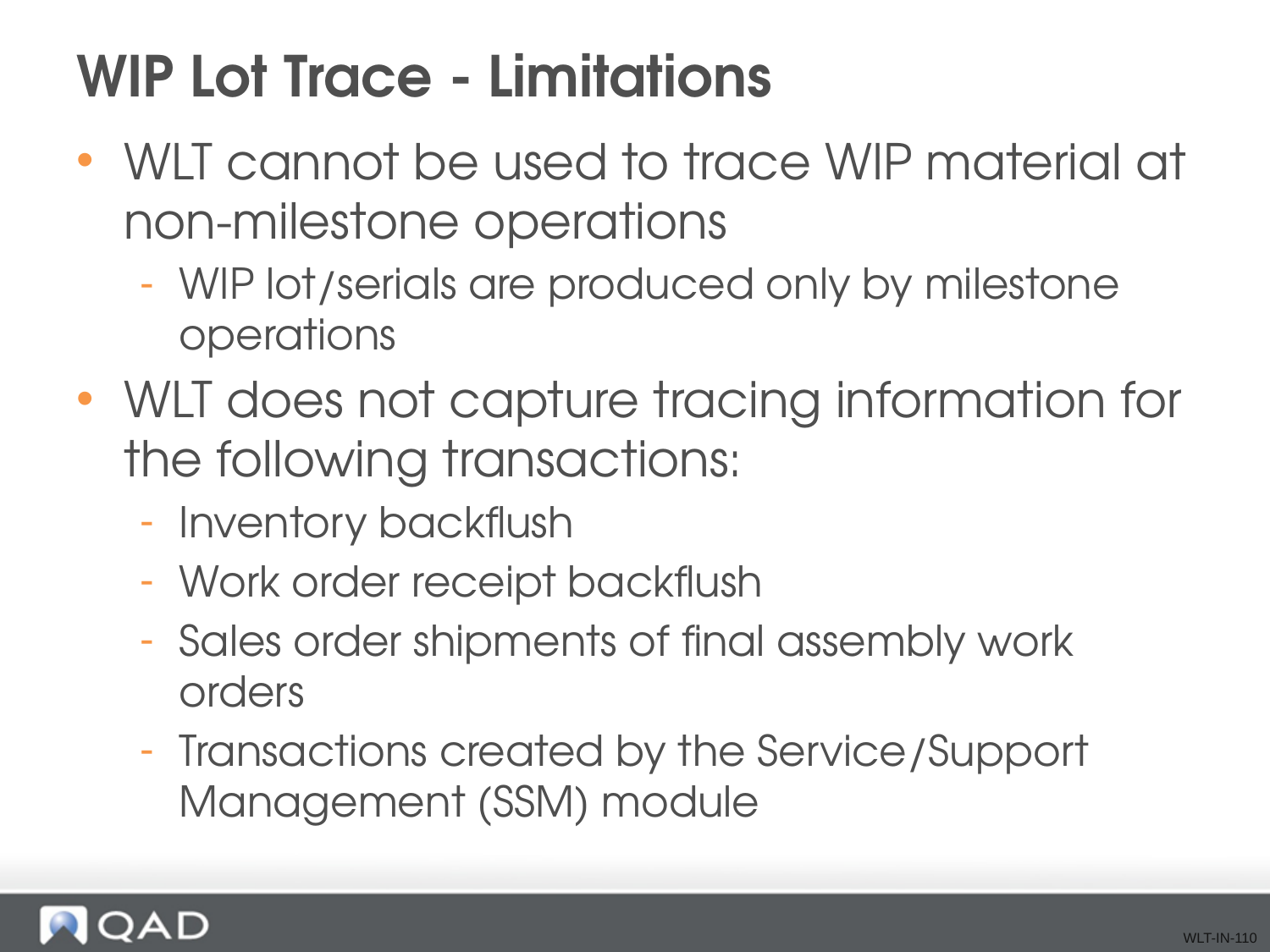

# WIP Lot Trace - Limitations
WLT cannot be used to trace WIP material at non-milestone operations
WIP lot/serials are produced only by milestone operations
WLT does not capture tracing information for the following transactions:
Inventory backflush
Work order receipt backflush
Sales order shipments of final assembly work orders
Transactions created by the Service/Support Management (SSM) module

WLT-IN-110